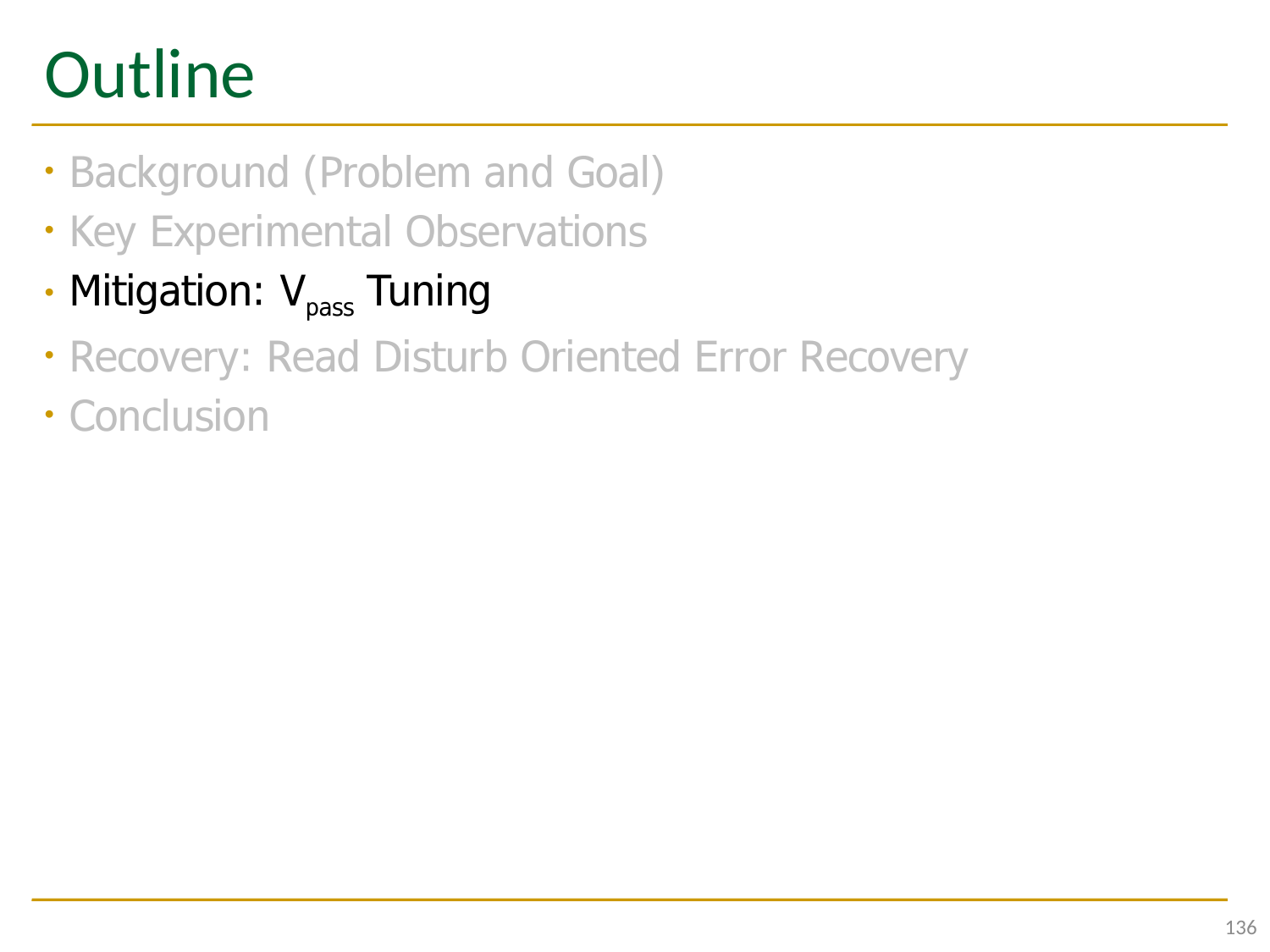

# Outline
Background (Problem and Goal)
Key Experimental Observations
Mitigation: Vpass Tuning
Recovery: Read Disturb Oriented Error Recovery
Conclusion
136